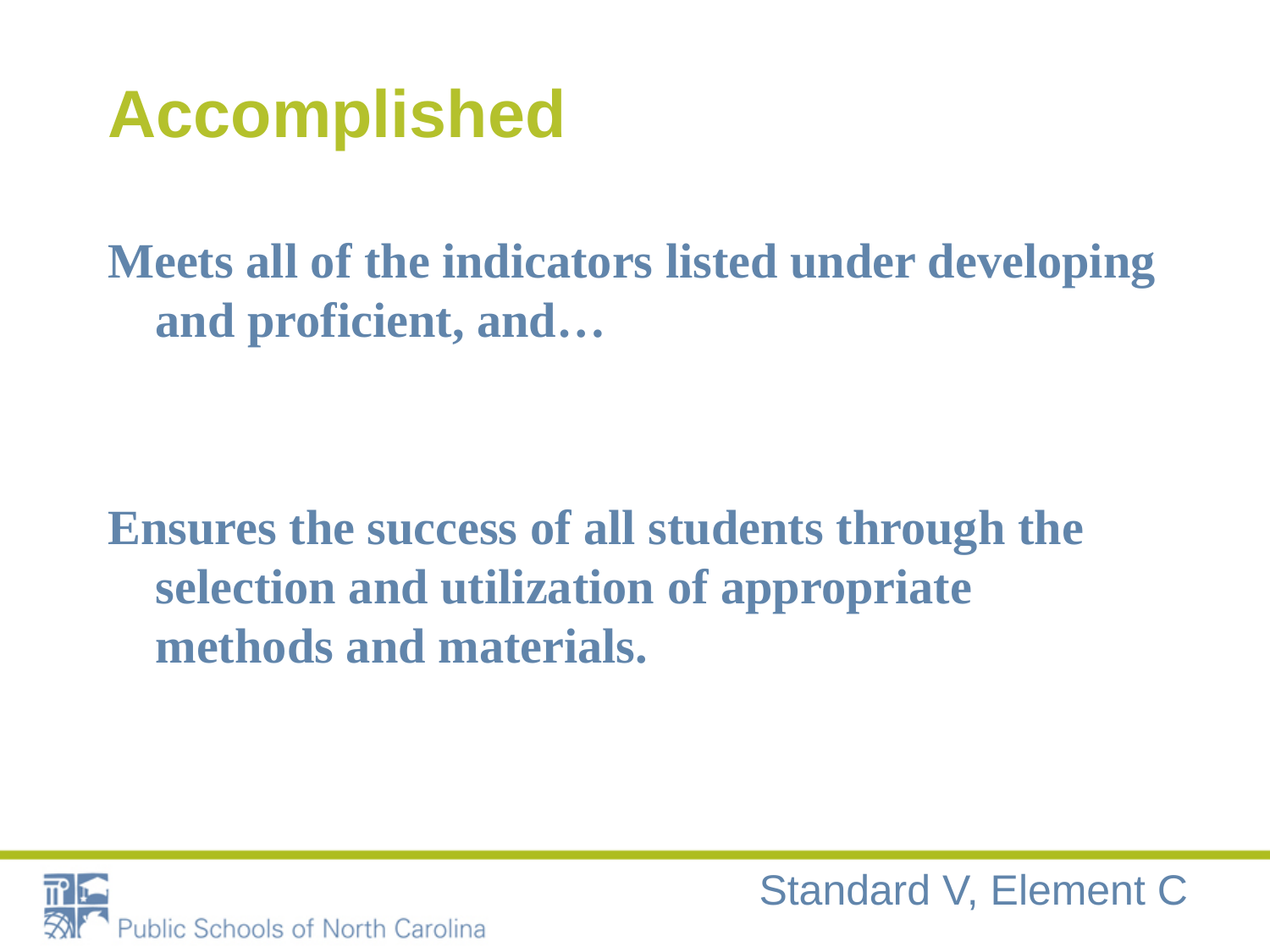

# Accomplished
Meets all of the indicators listed under developing and proficient, and…

Ensures the success of all students through the selection and utilization of appropriate methods and materials.

Standard V, Element C